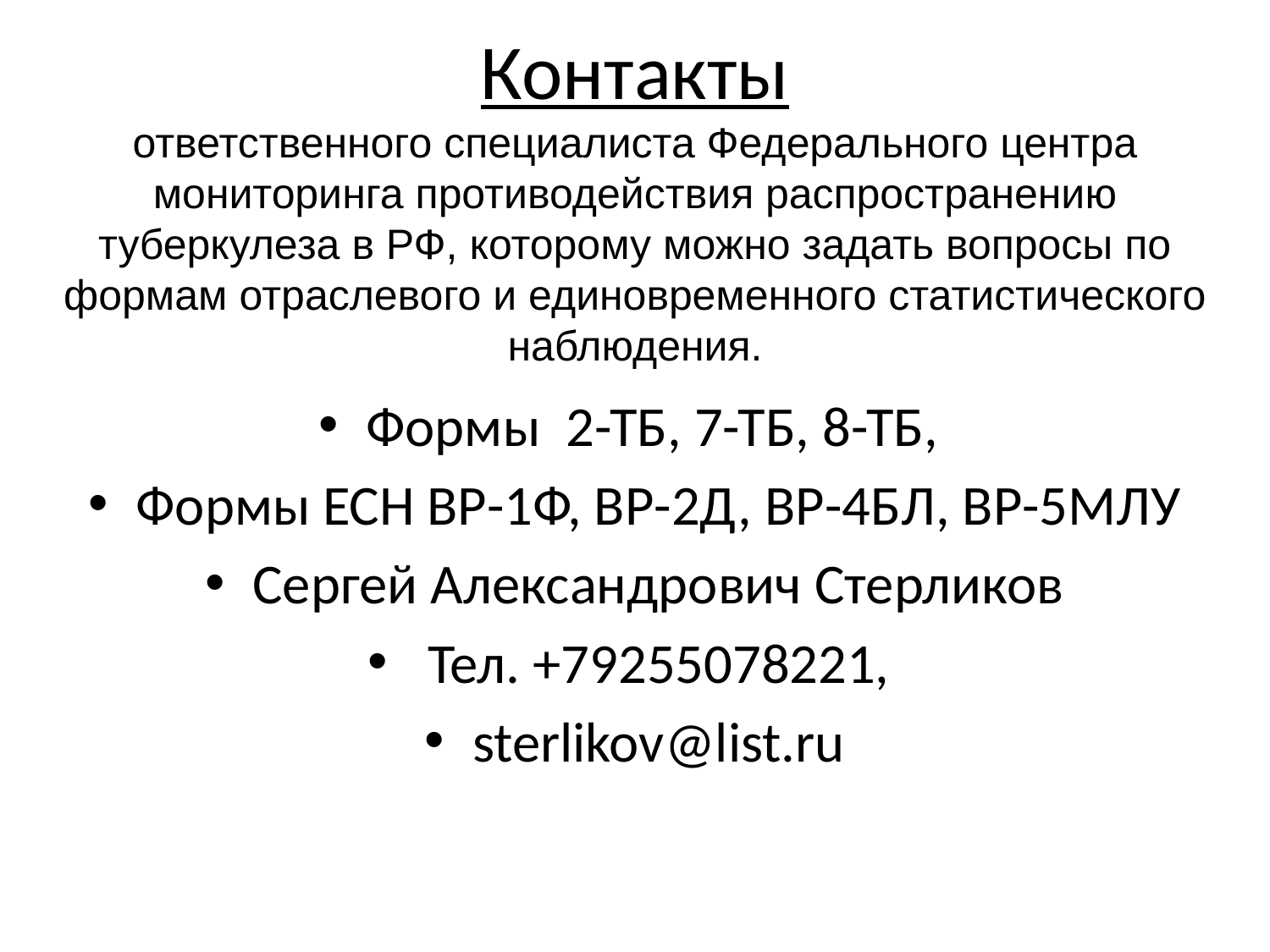

# Контакты
ответственного специалиста Федерального центра мониторинга противодействия распространению туберкулеза в РФ, которому можно задать вопросы по формам отраслевого и единовременного статистического наблюдения.
Формы  2-ТБ, 7-ТБ, 8-ТБ,
Формы ЕСН ВР-1Ф, ВР-2Д, ВР-4БЛ, ВР-5МЛУ
Сергей Александрович Стерликов
 Тел. +79255078221,
sterlikov@list.ru